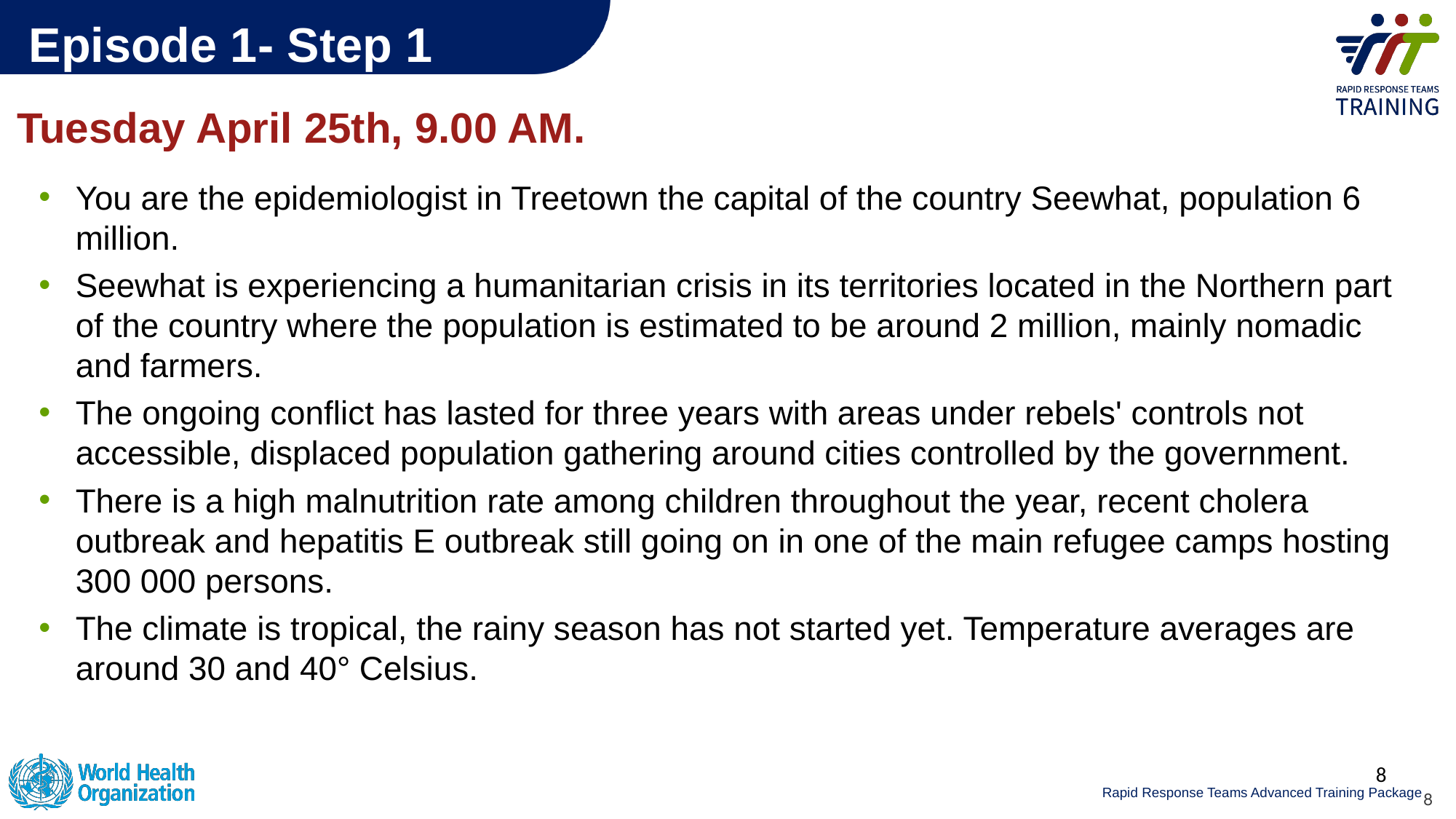

# Episode 1- Step 1
Tuesday April 25th, 9.00 AM.
You are the epidemiologist in Treetown the capital of the country Seewhat, population 6 million.
Seewhat is experiencing a humanitarian crisis in its territories located in the Northern part of the country where the population is estimated to be around 2 million, mainly nomadic and farmers.
The ongoing conflict has lasted for three years with areas under rebels' controls not accessible, displaced population gathering around cities controlled by the government.
There is a high malnutrition rate among children throughout the year, recent cholera outbreak and hepatitis E outbreak still going on in one of the main refugee camps hosting 300 000 persons.
The climate is tropical, the rainy season has not started yet. Temperature averages are around 30 and 40° Celsius.
8